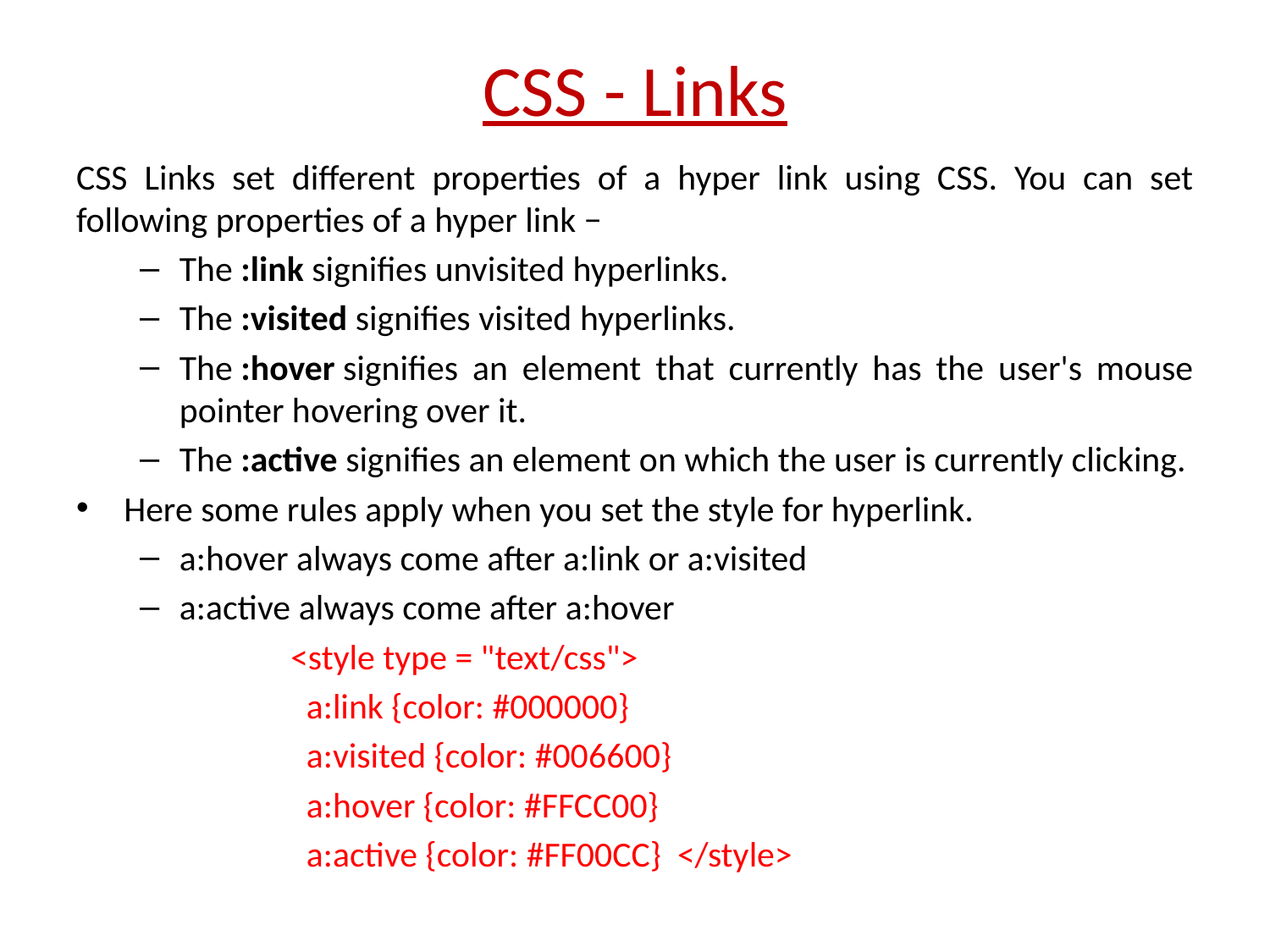

# CSS - Links
CSS Links set different properties of a hyper link using CSS. You can set following properties of a hyper link −
The :link signifies unvisited hyperlinks.
The :visited signifies visited hyperlinks.
The :hover signifies an element that currently has the user's mouse pointer hovering over it.
The :active signifies an element on which the user is currently clicking.
Here some rules apply when you set the style for hyperlink.
a:hover always come after a:link or a:visited
a:active always come after a:hover
<style type = "text/css">
	a:link {color: #000000}
	a:visited {color: #006600}
	a:hover {color: #FFCC00}
	a:active {color: #FF00CC}  </style>